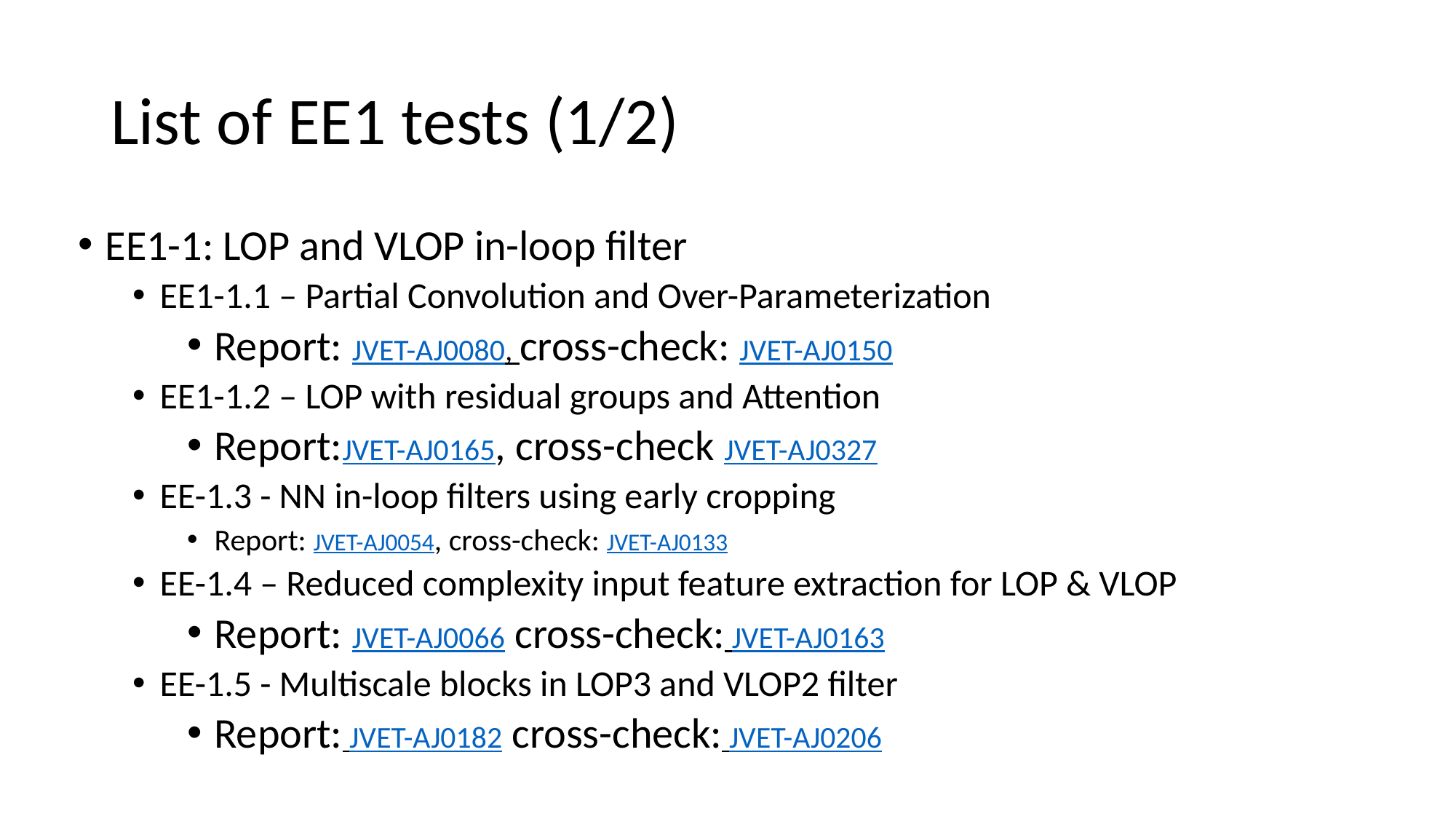

# List of EE1 tests (1/2)
EE1-1: LOP and VLOP in-loop filter
EE1-1.1 – Partial Convolution and Over-Parameterization
Report: JVET-AJ0080, cross-check: JVET-AJ0150
EE1-1.2 – LOP with residual groups and Attention
Report:JVET-AJ0165, cross-check JVET-AJ0327
EE-1.3 - NN in-loop filters using early cropping
Report: JVET-AJ0054, cross-check: JVET-AJ0133
EE-1.4 – Reduced complexity input feature extraction for LOP & VLOP
Report: JVET-AJ0066 cross-check: JVET-AJ0163
EE-1.5 - Multiscale blocks in LOP3 and VLOP2 filter
Report: JVET-AJ0182 cross-check: JVET-AJ0206